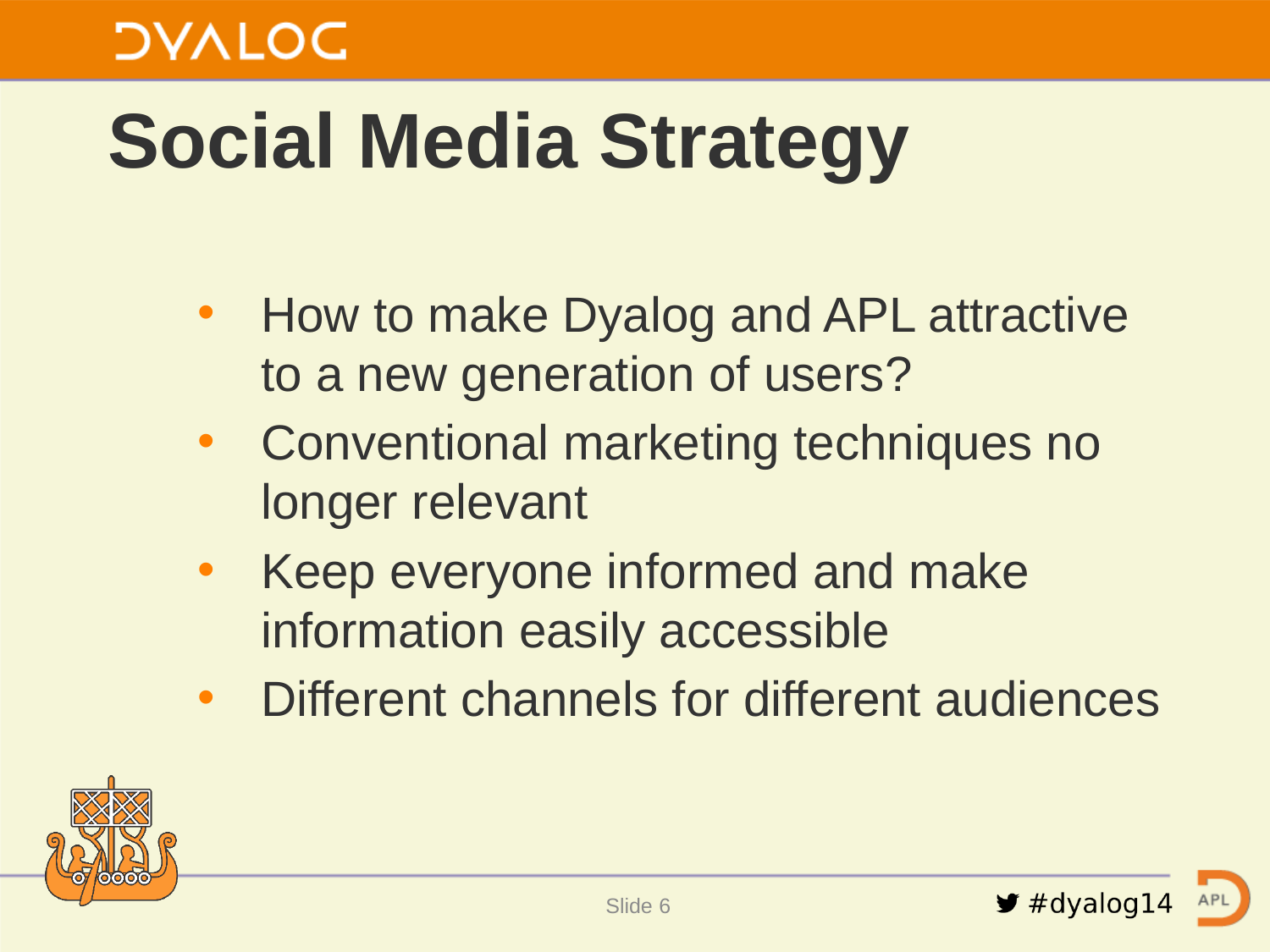

# Social Media Strategy
How to make Dyalog and APL attractive to a new generation of users?
Conventional marketing techniques no longer relevant
Keep everyone informed and make information easily accessible
Different channels for different audiences
Slide 6